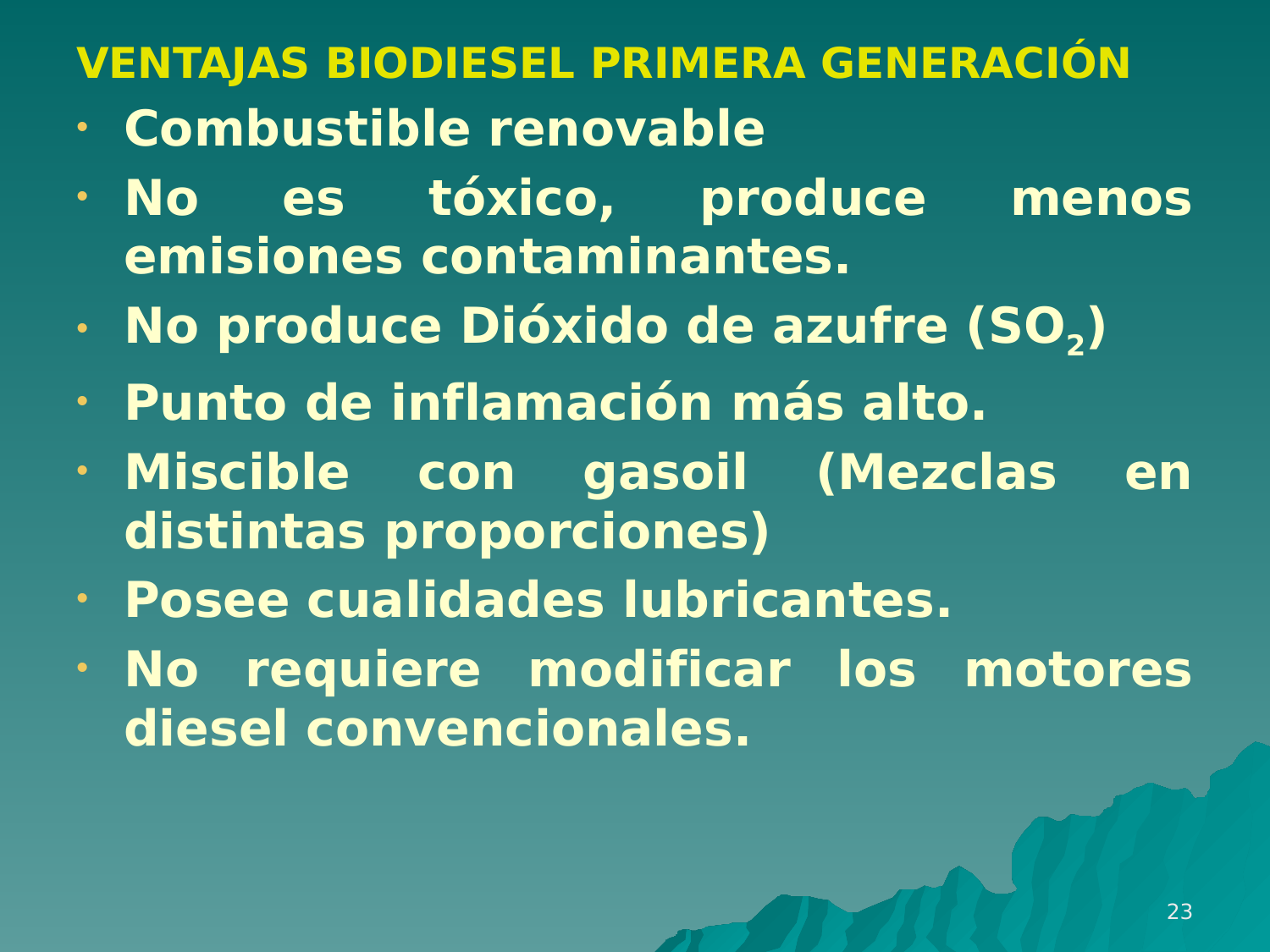

VENTAJAS BIODIESEL PRIMERA GENERACIÓN
Combustible renovable
No es tóxico, produce menos emisiones contaminantes.
No produce Dióxido de azufre (SO2)
Punto de inflamación más alto.
Miscible con gasoil (Mezclas en distintas proporciones)
Posee cualidades lubricantes.
No requiere modificar los motores diesel convencionales.
23